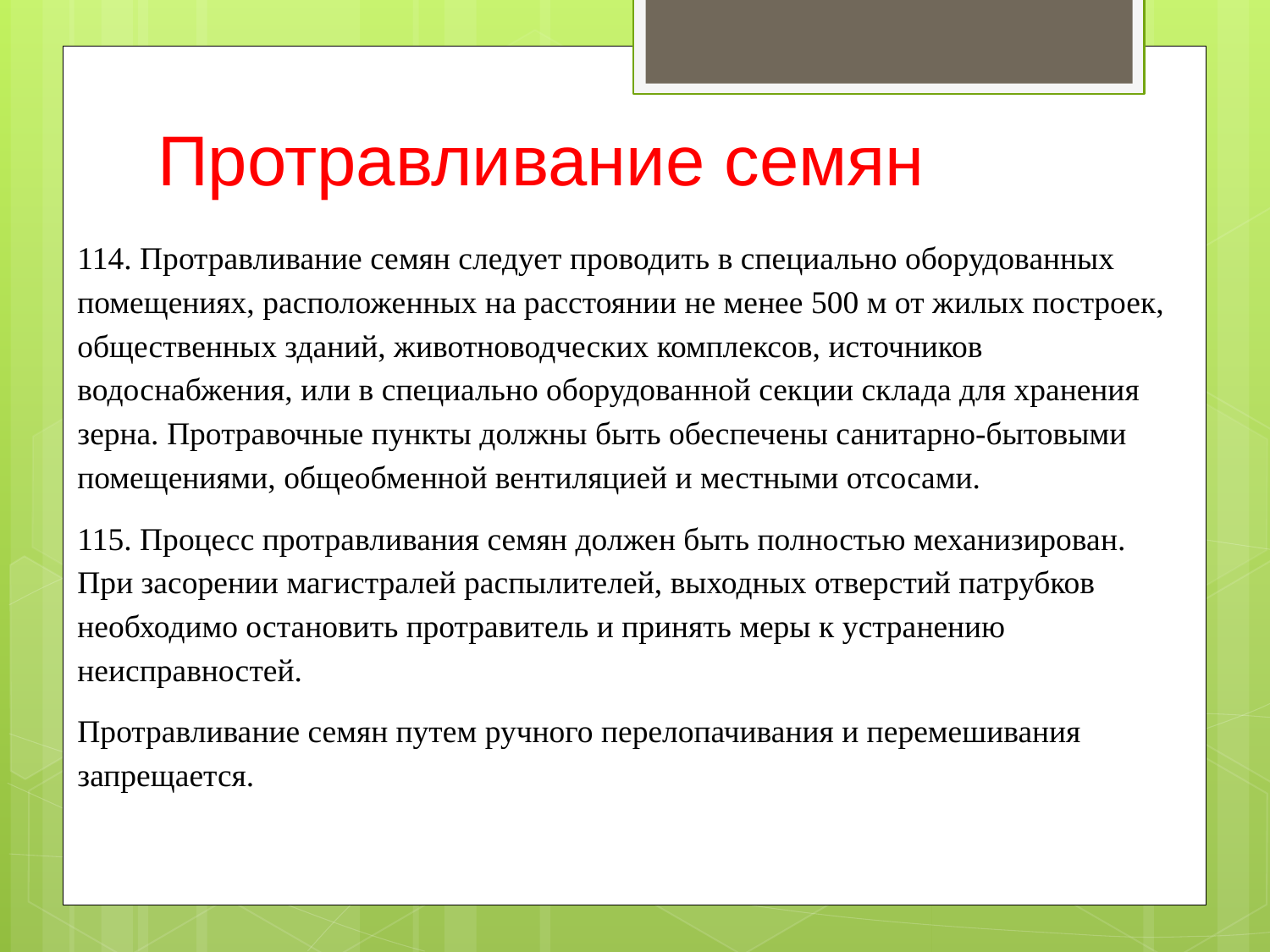

# Протравливание семян
114. Протравливание семян следует проводить в специально оборудованных помещениях, расположенных на расстоянии не менее 500 м от жилых построек, общественных зданий, животноводческих комплексов, источников водоснабжения, или в специально оборудованной секции склада для хранения зерна. Протравочные пункты должны быть обеспечены санитарно-бытовыми помещениями, общеобменной вентиляцией и местными отсосами.
115. Процесс протравливания семян должен быть полностью механизирован. При засорении магистралей распылителей, выходных отверстий патрубков необходимо остановить протравитель и принять меры к устранению неисправностей.
Протравливание семян путем ручного перелопачивания и перемешивания запрещается.